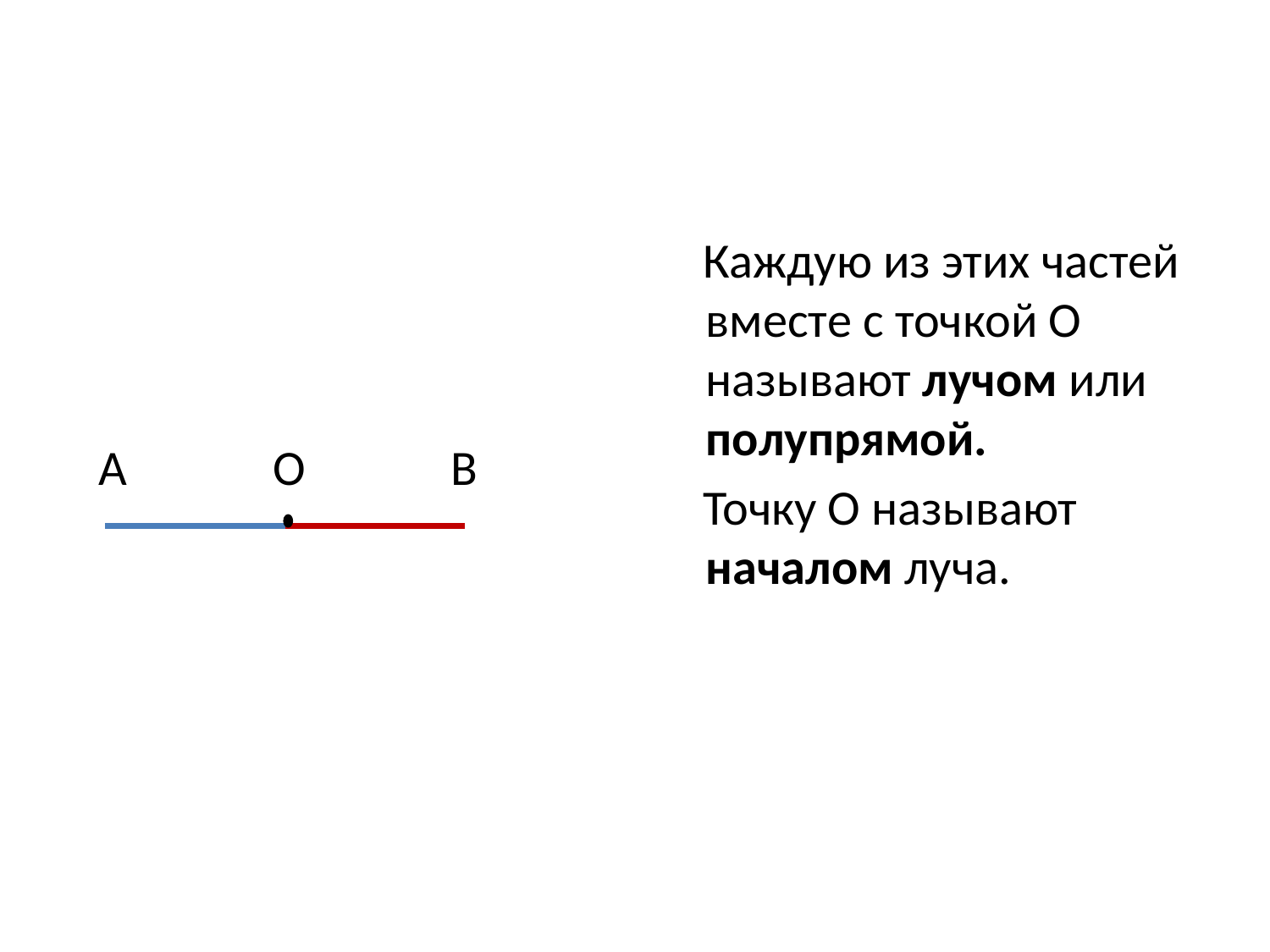

#

  А             О             В
    Каждую из этих частей вместе с точкой О называют лучом или полупрямой.
    Точку О называют началом луча.